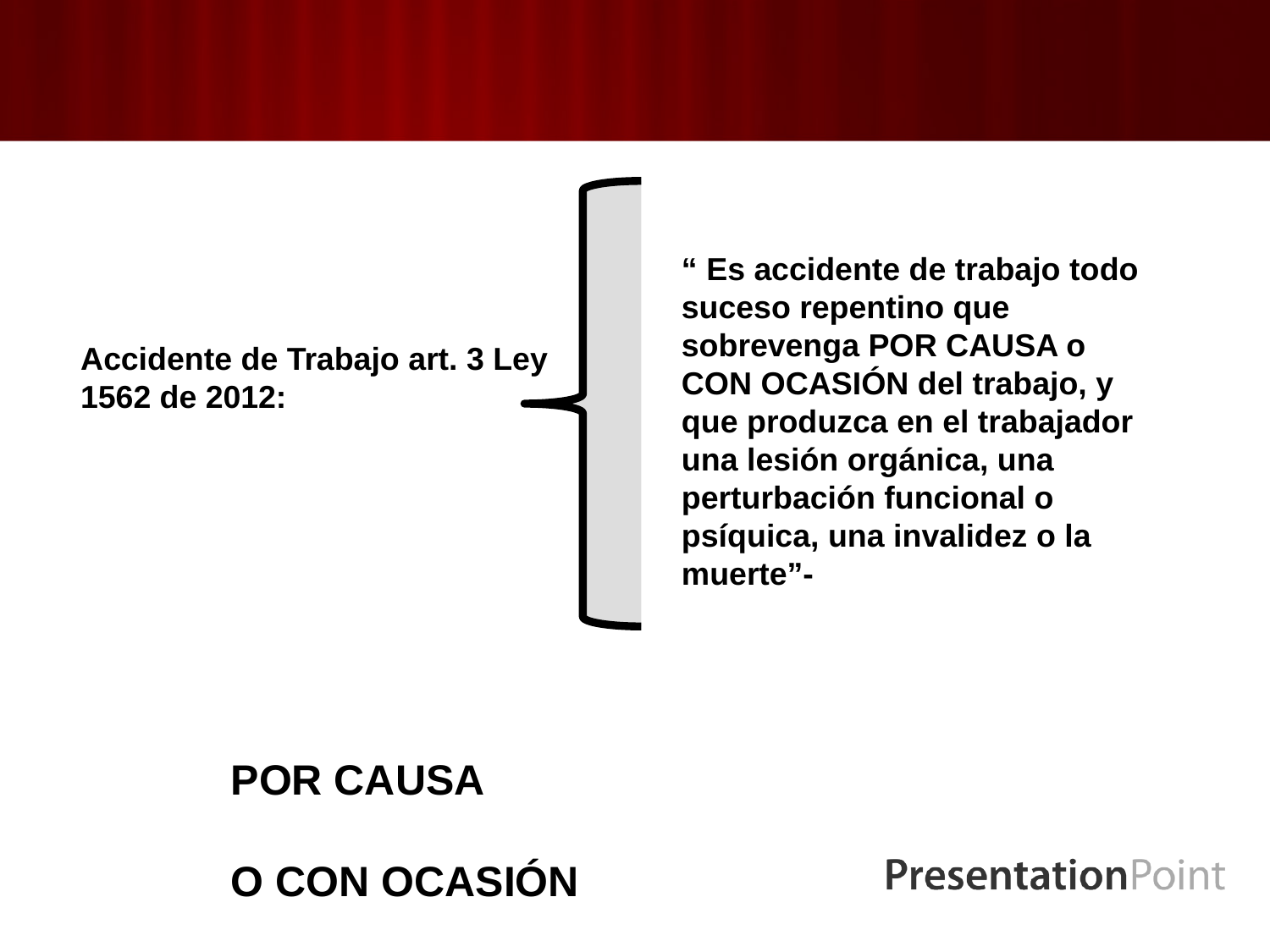

“ Es accidente de trabajo todo suceso repentino que sobrevenga POR CAUSA o CON OCASIÓN del trabajo, y que produzca en el trabajador una lesión orgánica, una perturbación funcional o psíquica, una invalidez o la muerte”-
Accidente de Trabajo art. 3 Ley 1562 de 2012:
POR CAUSA

O CON OCASIÓN